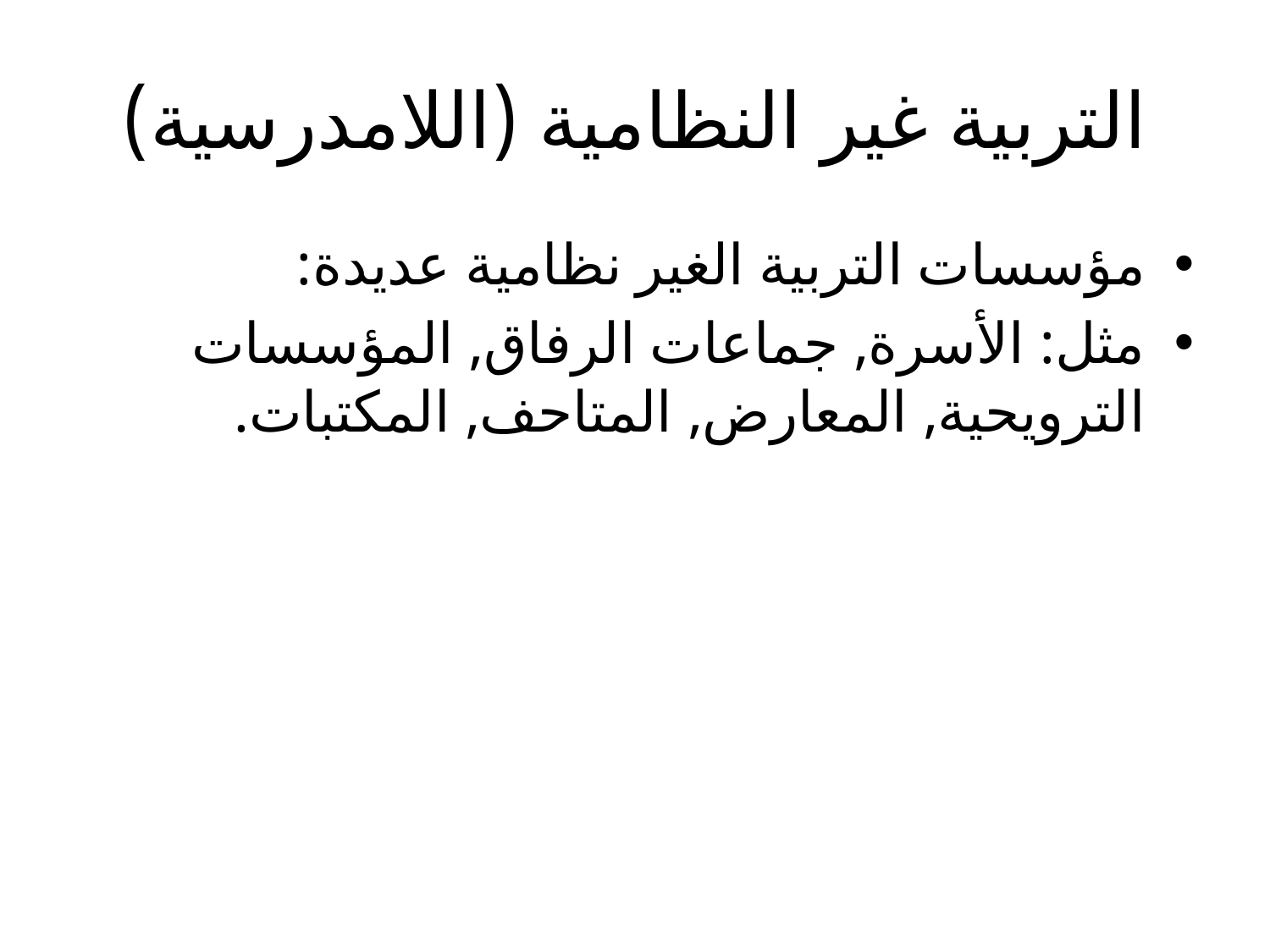

# التربية غير النظامية (اللامدرسية)
مؤسسات التربية الغير نظامية عديدة:
مثل: الأسرة, جماعات الرفاق, المؤسسات الترويحية, المعارض, المتاحف, المكتبات.